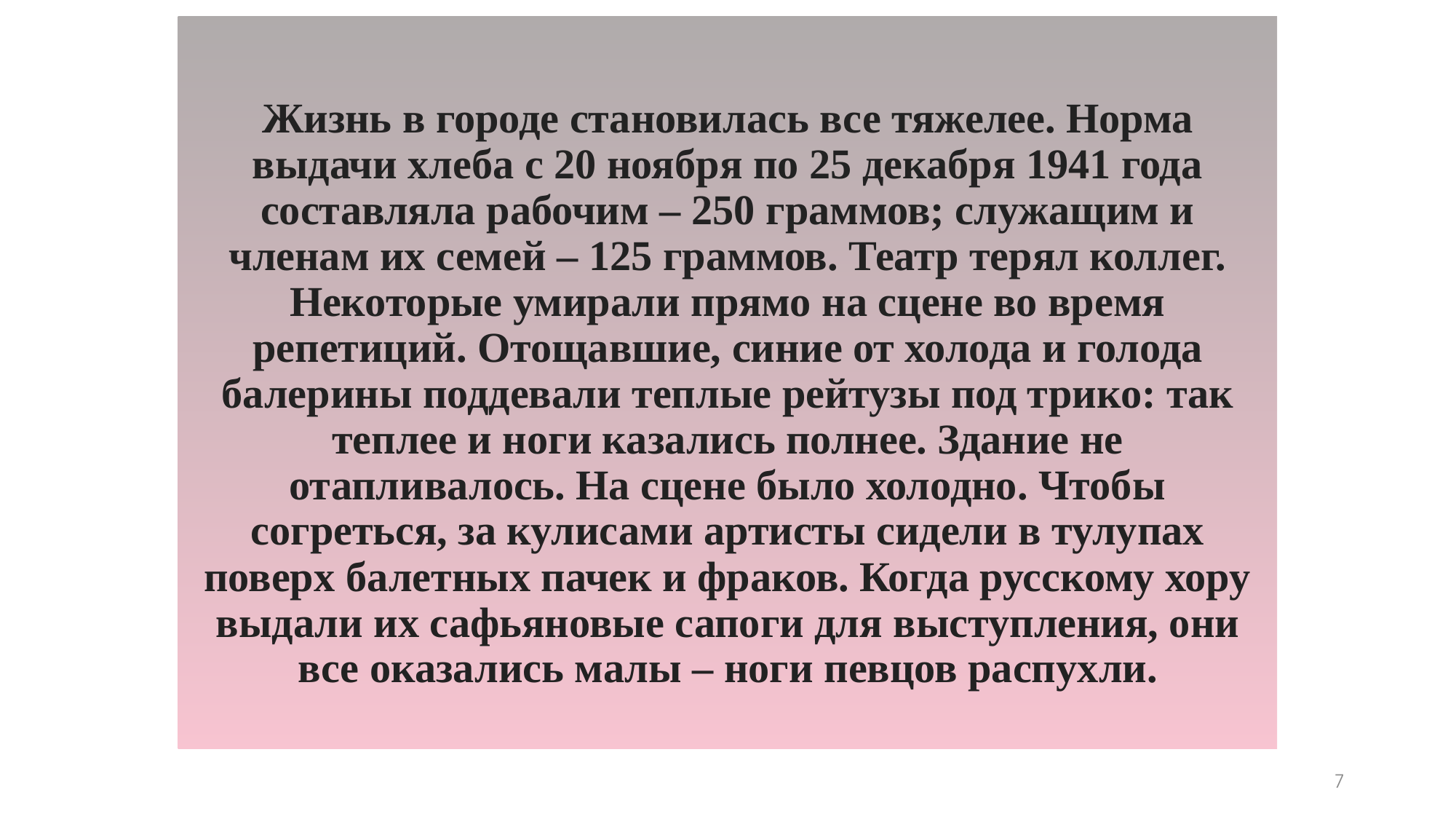

# Жизнь в городе становилась все тяжелее. Норма выдачи хлеба с 20 ноября по 25 декабря 1941 года составляла рабочим – 250 граммов; служащим и членам их семей – 125 граммов. Театр терял коллег. Некоторые умирали прямо на сцене во время репетиций. Отощавшие, синие от холода и голода балерины поддевали теплые рейтузы под трико: так теплее и ноги казались полнее. Здание не отапливалось. На сцене было холодно. Чтобы согреться, за кулисами артисты сидели в тулупах поверх балетных пачек и фраков. Когда русскому хору выдали их сафьяновые сапоги для выступления, они все оказались малы – ноги певцов распухли.
7